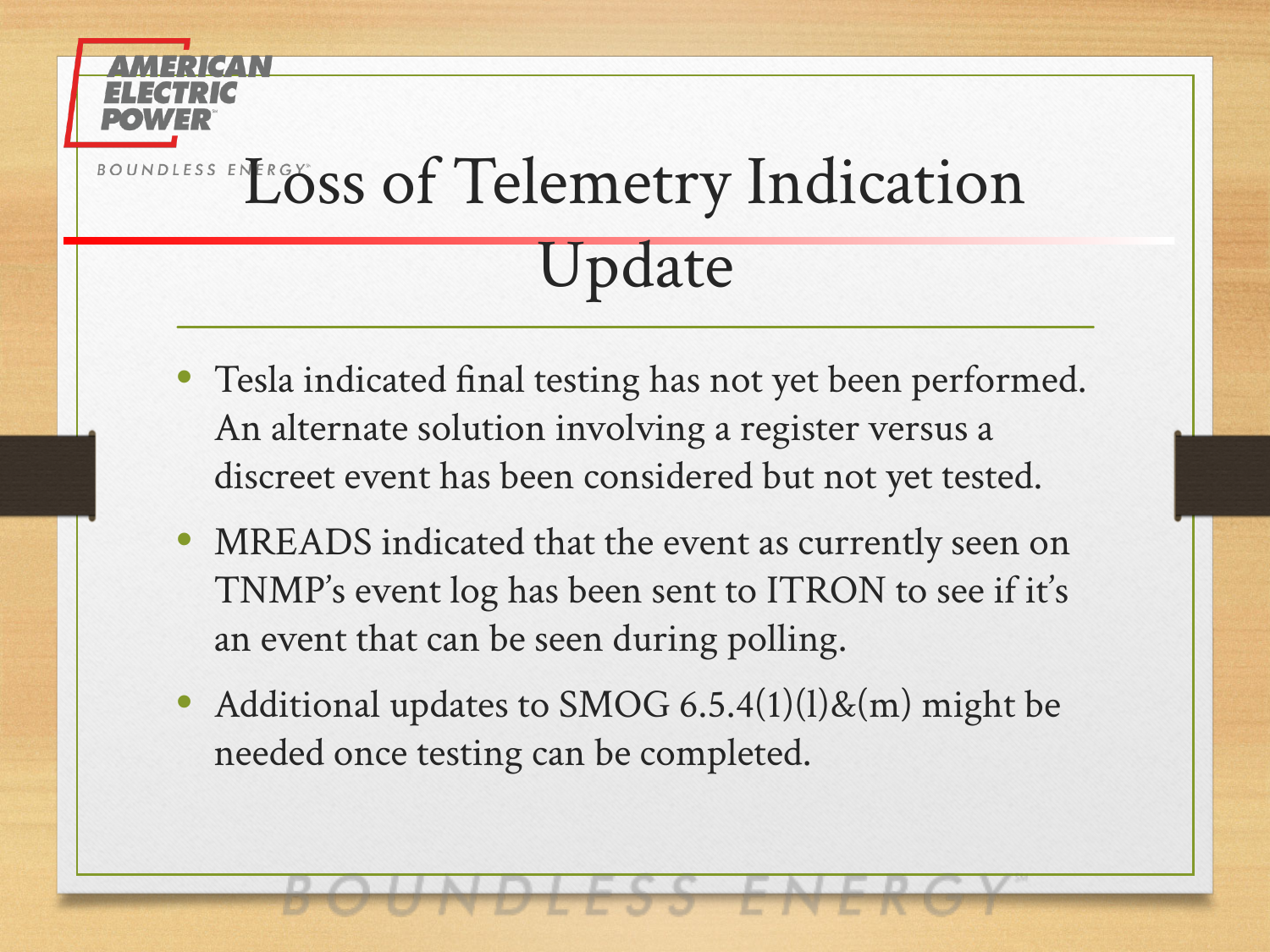

# Loss of Telemetry Indication Update
Tesla indicated final testing has not yet been performed. An alternate solution involving a register versus a discreet event has been considered but not yet tested.
MREADS indicated that the event as currently seen on TNMP’s event log has been sent to ITRON to see if it’s an event that can be seen during polling.
Additional updates to SMOG 6.5.4(1)(l)&(m) might be needed once testing can be completed.